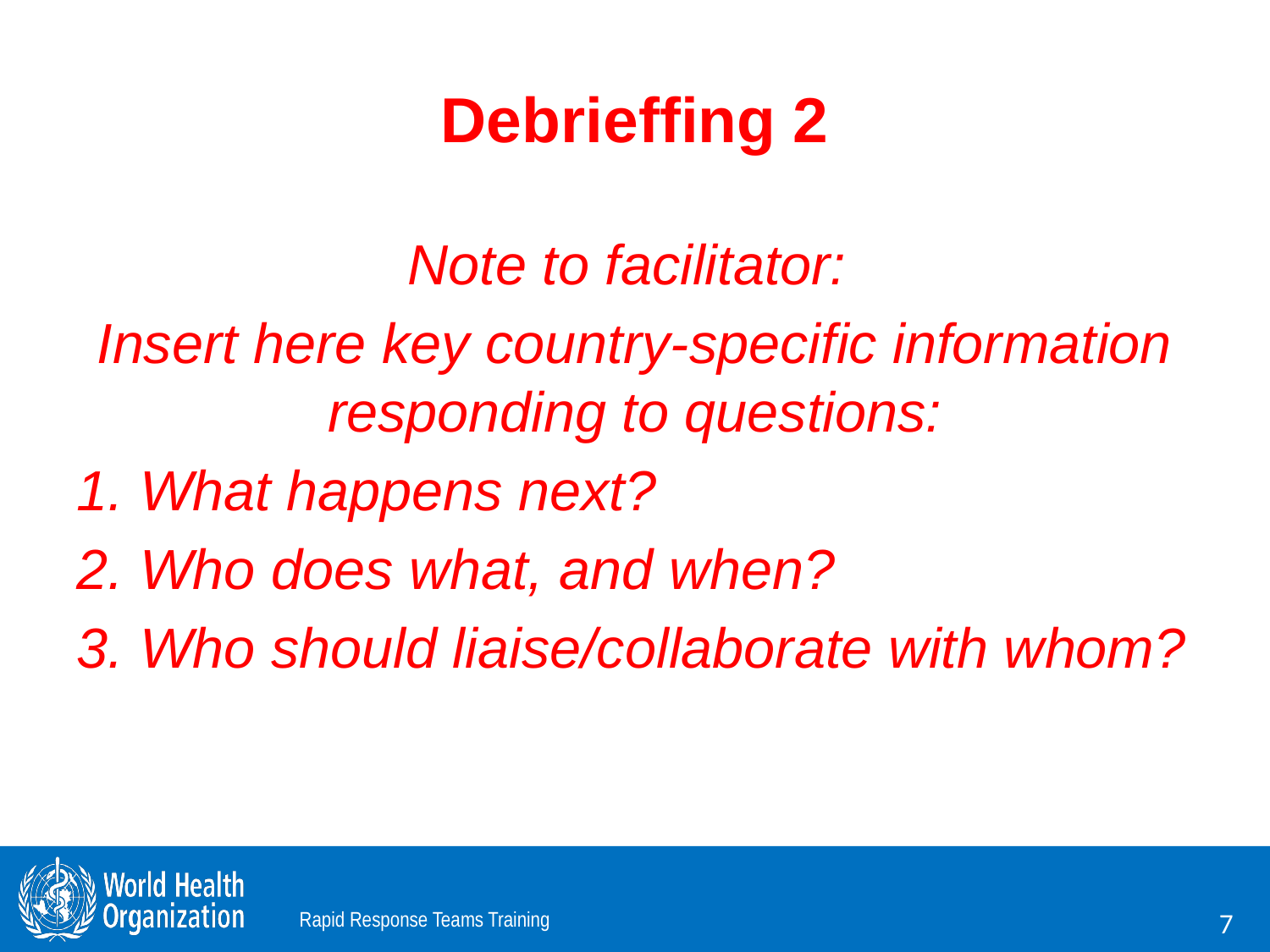

# Debrieffing 2
Note to facilitator:
Insert here key country-specific information responding to questions:
What happens next?
Who does what, and when?
Who should liaise/collaborate with whom?